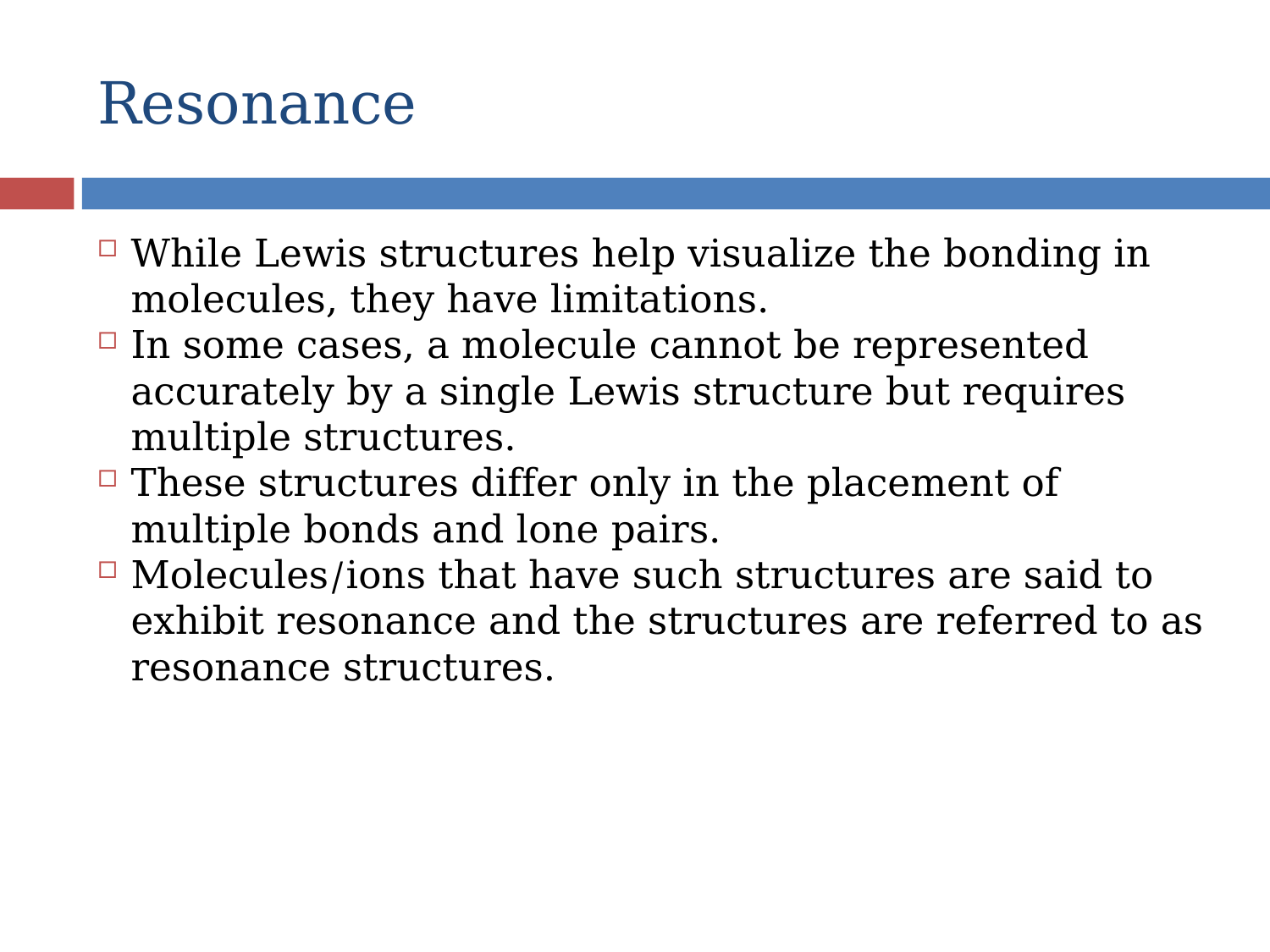

# Resonance
While Lewis structures help visualize the bonding in molecules, they have limitations.
In some cases, a molecule cannot be represented accurately by a single Lewis structure but requires multiple structures.
These structures differ only in the placement of multiple bonds and lone pairs.
Molecules/ions that have such structures are said to exhibit resonance and the structures are referred to as resonance structures.